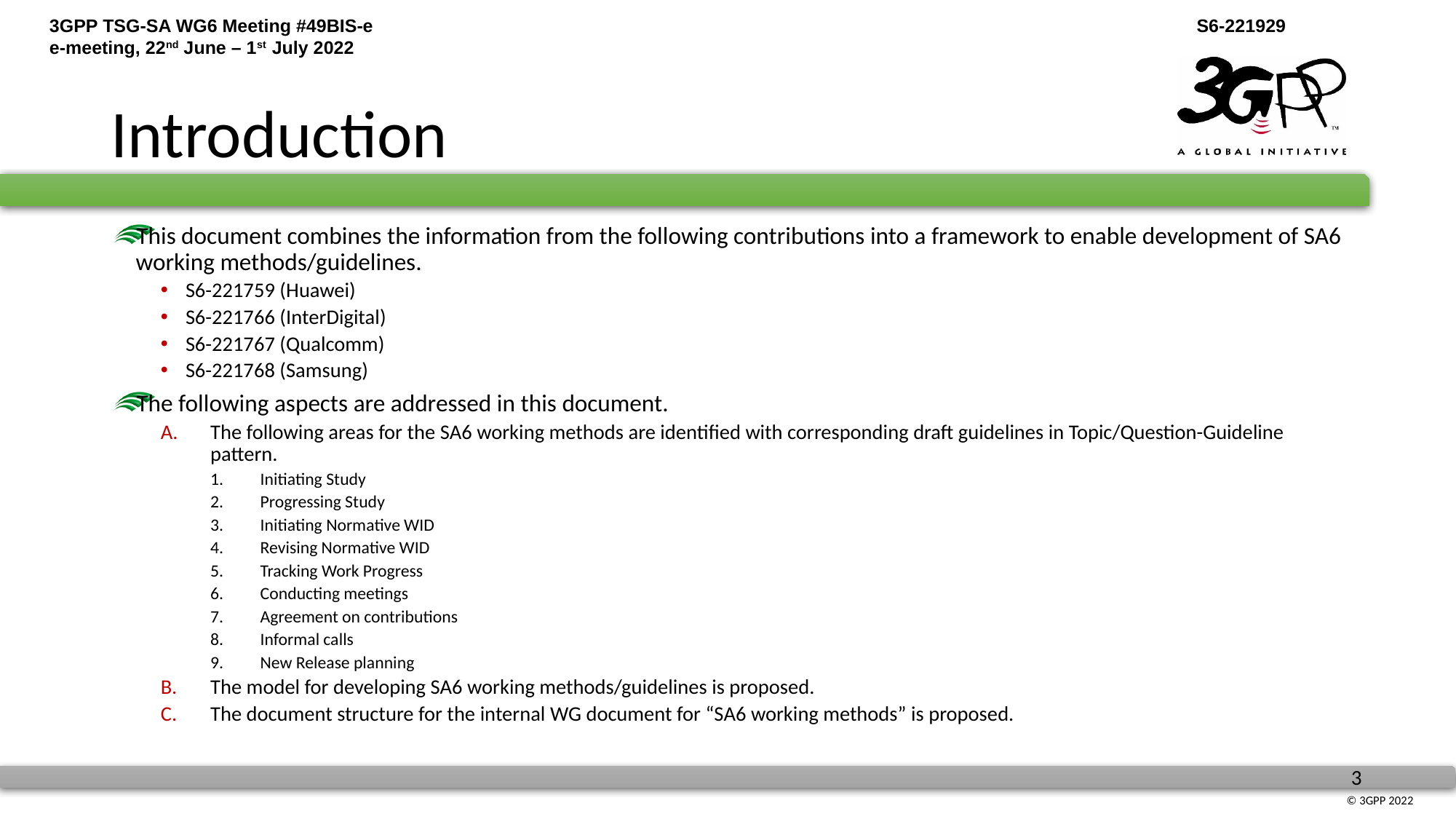

# Introduction
This document combines the information from the following contributions into a framework to enable development of SA6 working methods/guidelines.
S6-221759 (Huawei)
S6-221766 (InterDigital)
S6-221767 (Qualcomm)
S6-221768 (Samsung)
The following aspects are addressed in this document.
The following areas for the SA6 working methods are identified with corresponding draft guidelines in Topic/Question-Guideline pattern.
Initiating Study
Progressing Study
Initiating Normative WID
Revising Normative WID
Tracking Work Progress
Conducting meetings
Agreement on contributions
Informal calls
New Release planning
The model for developing SA6 working methods/guidelines is proposed.
The document structure for the internal WG document for “SA6 working methods” is proposed.